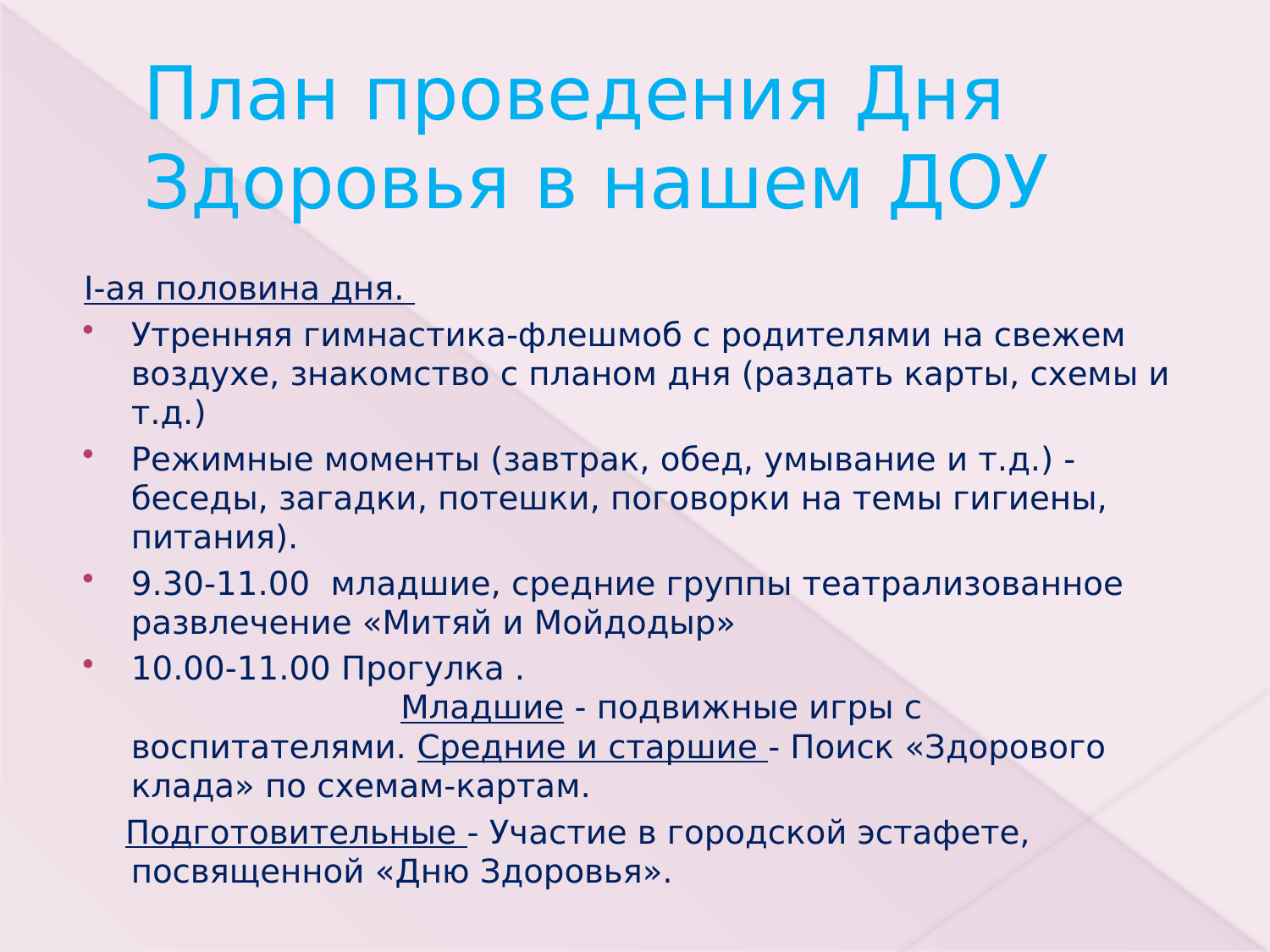

# План проведения Дня Здоровья в нашем ДОУ
I-ая половина дня.
Утренняя гимнастика-флешмоб с родителями на свежем воздухе, знакомство с планом дня (раздать карты, схемы и т.д.)
Режимные моменты (завтрак, обед, умывание и т.д.) - беседы, загадки, потешки, поговорки на темы гигиены, питания).
9.30-11.00  младшие, средние группы театрализованное развлечение «Митяй и Мойдодыр»
10.00-11.00 Прогулка .                                                                                           Младшие - подвижные игры с воспитателями. Средние и старшие - Поиск «Здорового клада» по схемам-картам.
    Подготовительные - Участие в городской эстафете, посвященной «Дню Здоровья».